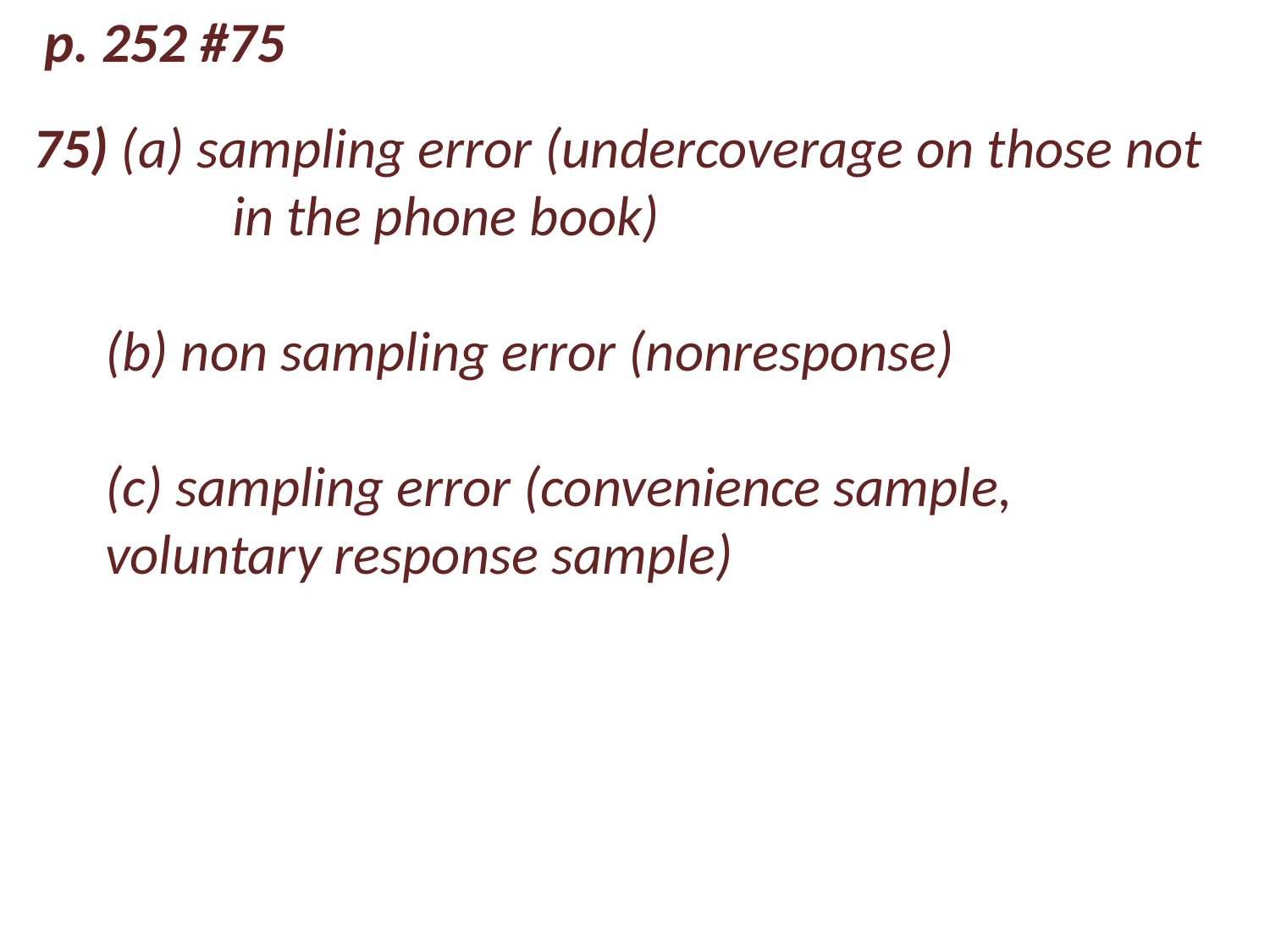

p. 252 #75
75) (a) sampling error (undercoverage on those not 	in the phone book)

	(b) non sampling error (nonresponse)

	(c) sampling error (convenience sample, 	voluntary response sample)